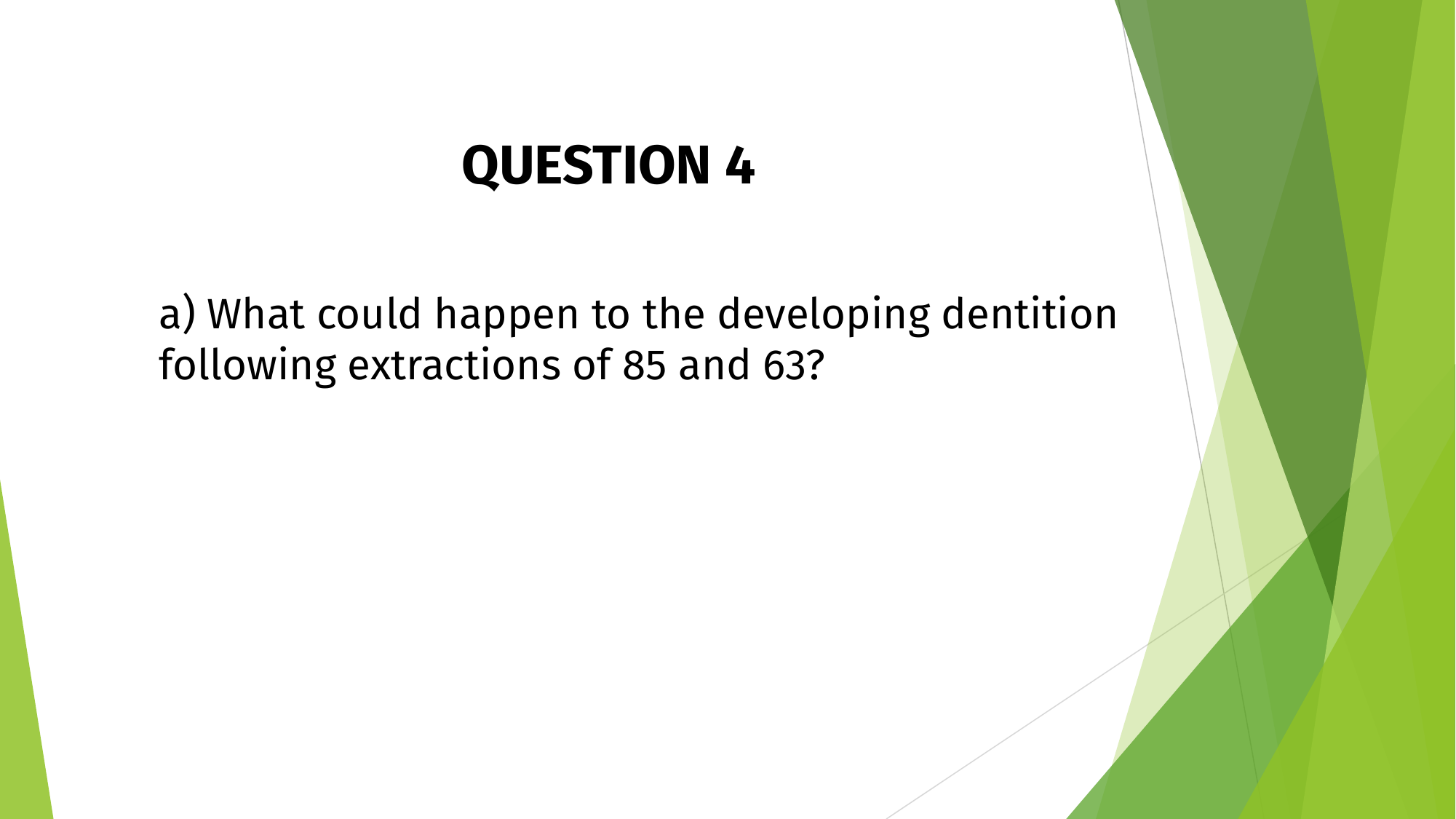

QUESTION 4
a) What could happen to the developing dentition following extractions of 85 and 63?